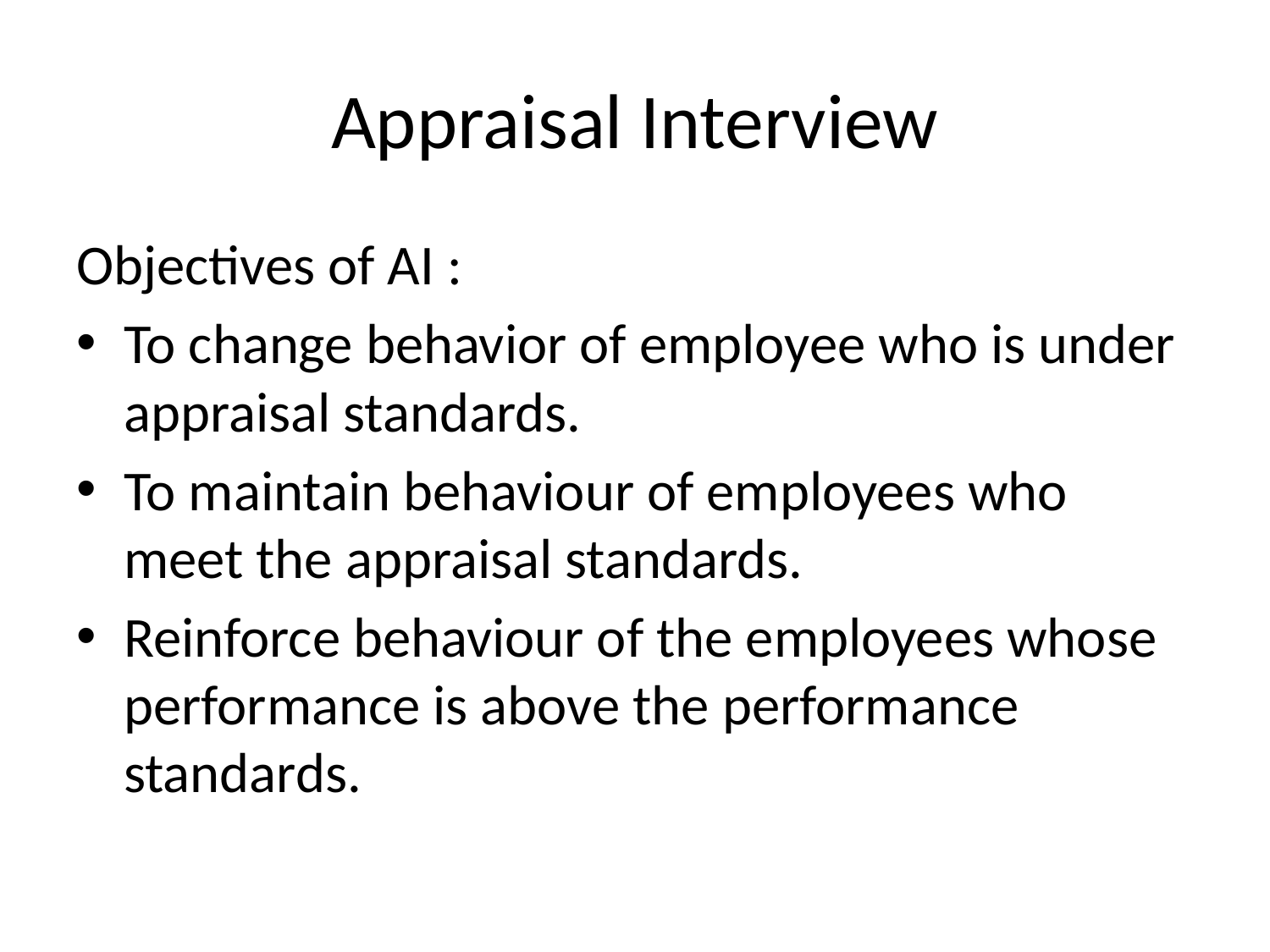

# Appraisal Interview
Objectives of AI :
To change behavior of employee who is under appraisal standards.
To maintain behaviour of employees who meet the appraisal standards.
Reinforce behaviour of the employees whose performance is above the performance standards.